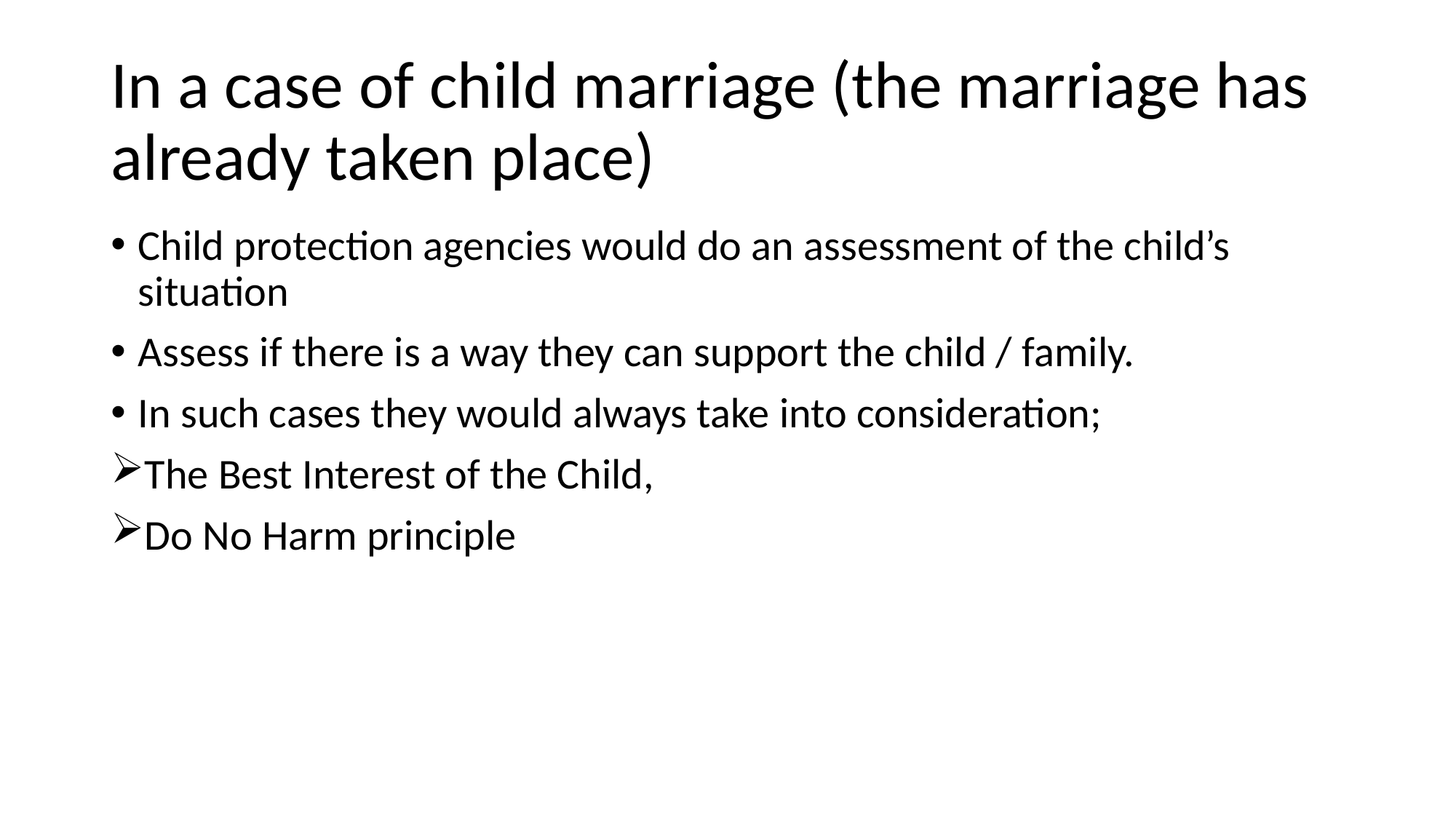

# In a case of child marriage (the marriage has already taken place)
Child protection agencies would do an assessment of the child’s situation
Assess if there is a way they can support the child / family.
In such cases they would always take into consideration;
The Best Interest of the Child,
Do No Harm principle